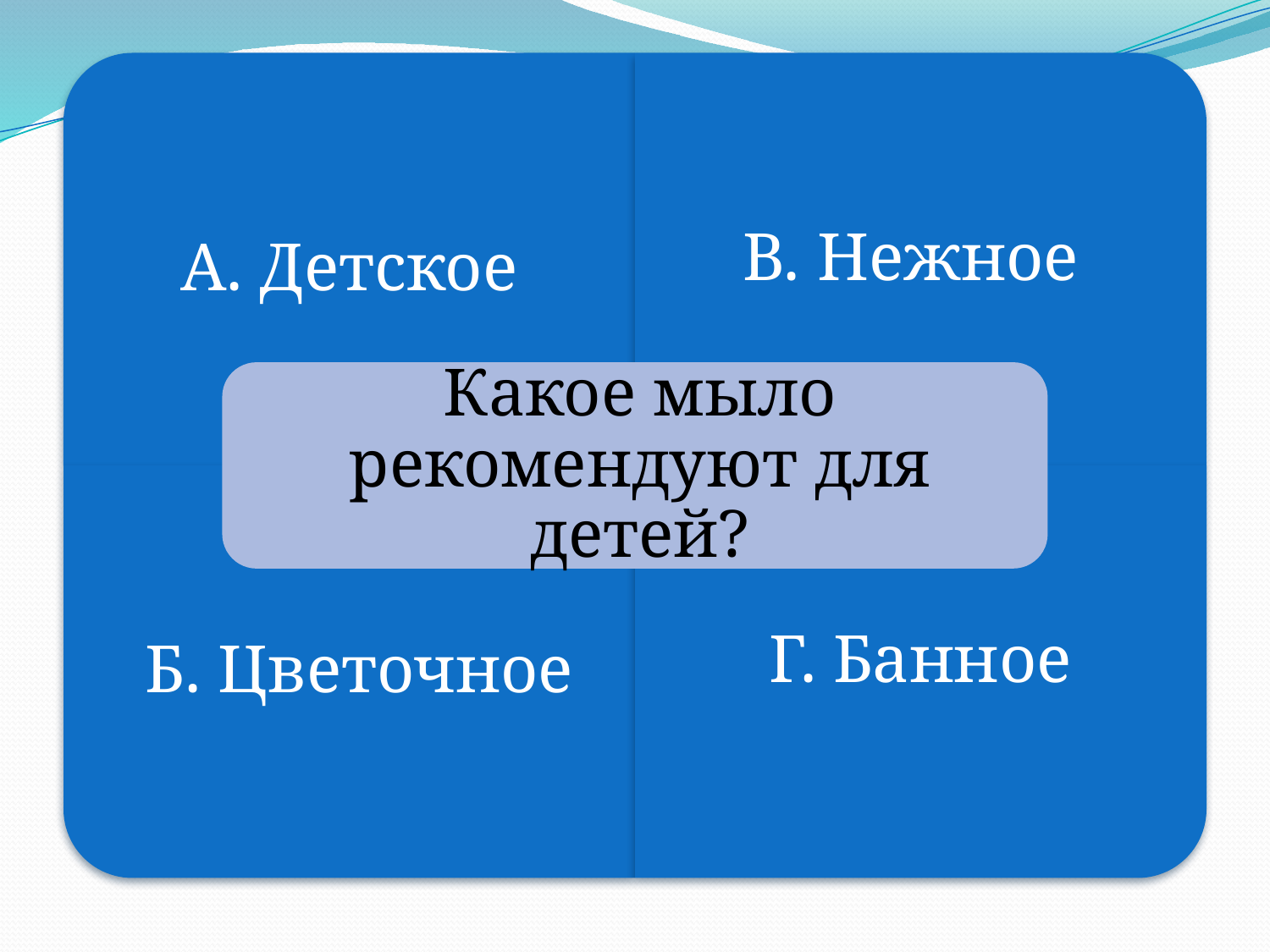

А. Детское
В. Нежное
Б. Цветочное
Г. Банное
Какое мыло рекомендуют для детей?
#